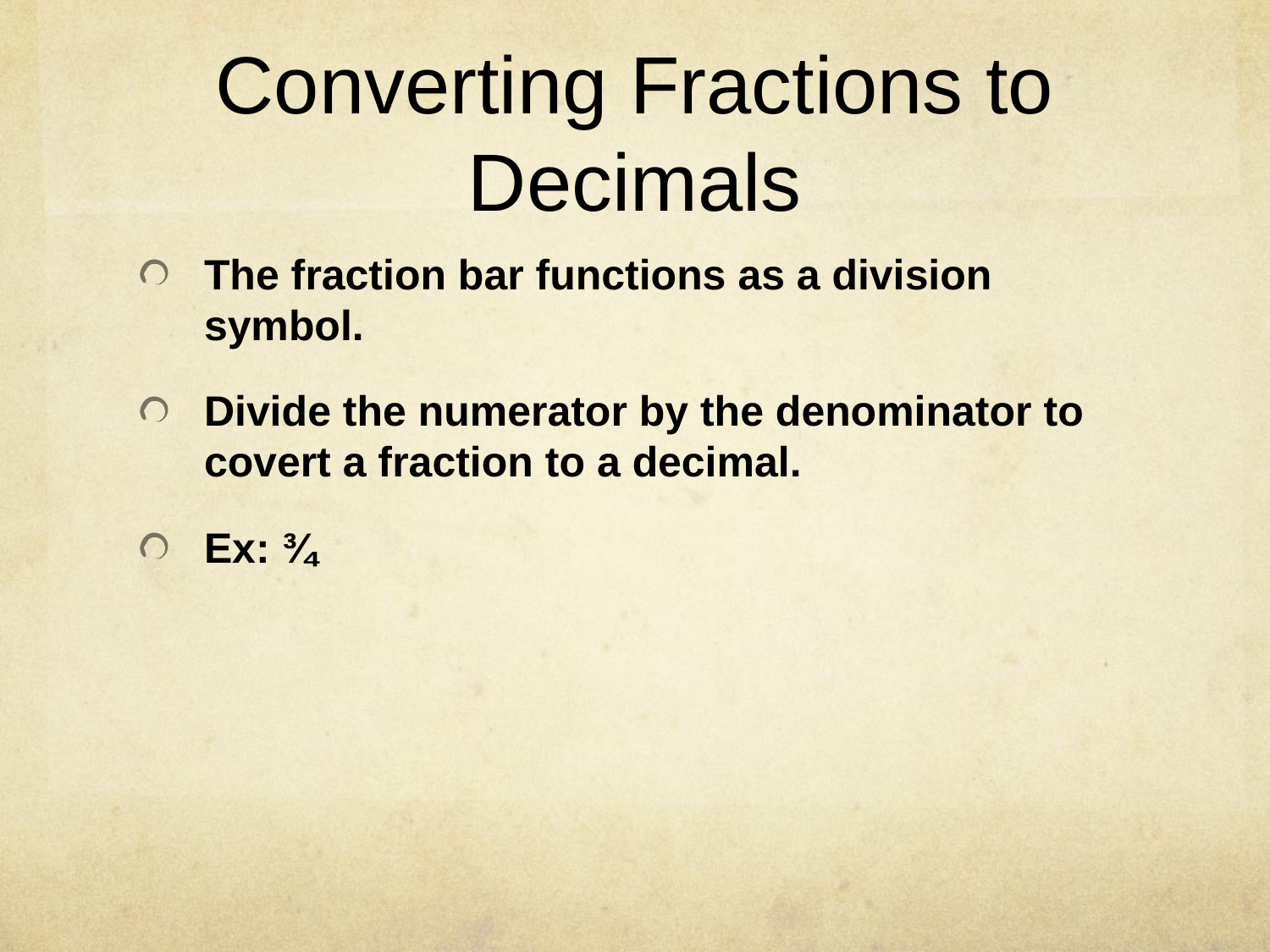

# Converting Fractions to Decimals
The fraction bar functions as a division symbol.
Divide the numerator by the denominator to covert a fraction to a decimal.
Ex: ¾